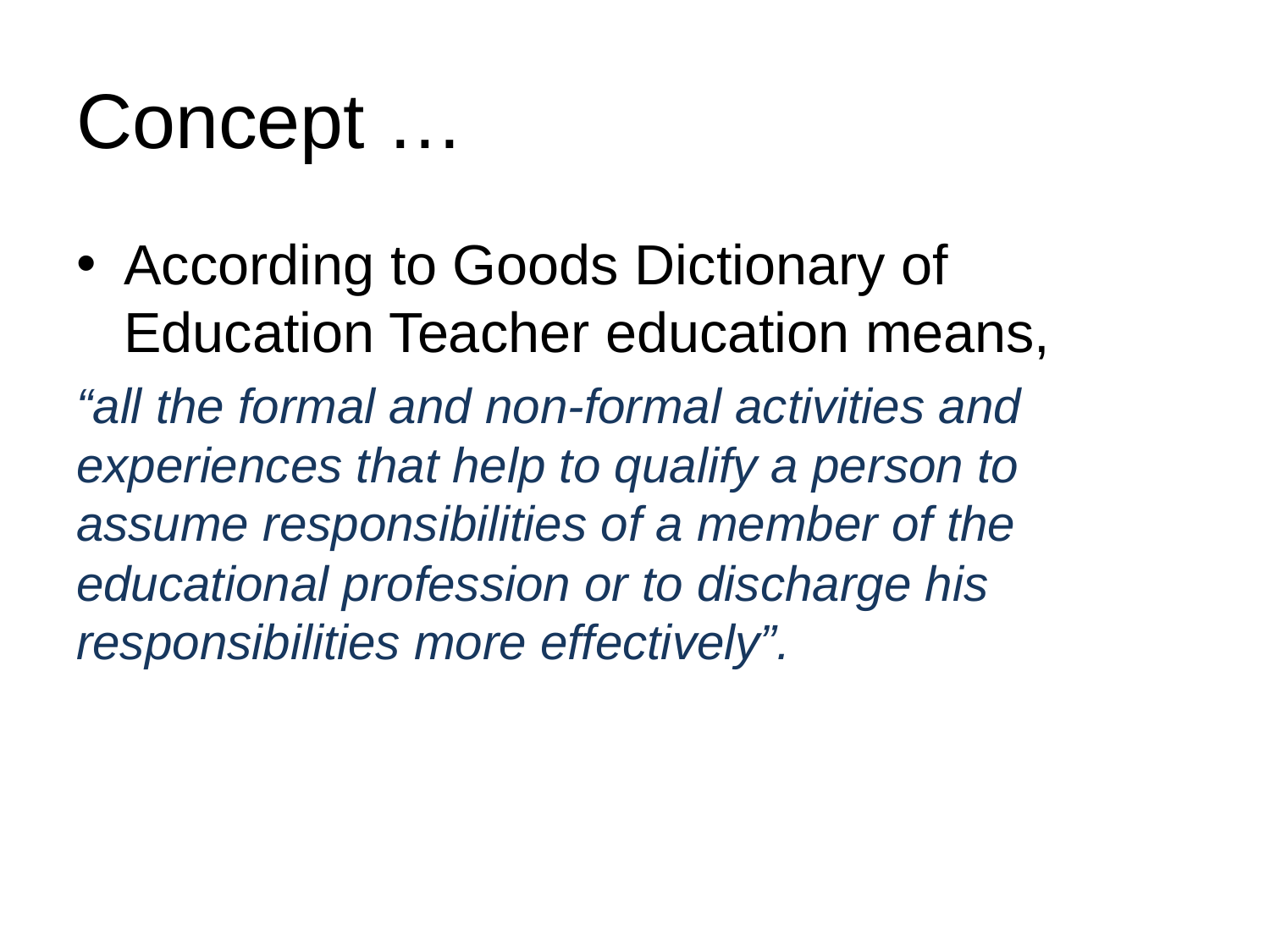

# Concept …
According to Goods Dictionary of Education Teacher education means,
“all the formal and non-formal activities and experiences that help to qualify a person to assume responsibilities of a member of the educational profession or to discharge his responsibilities more effectively”.